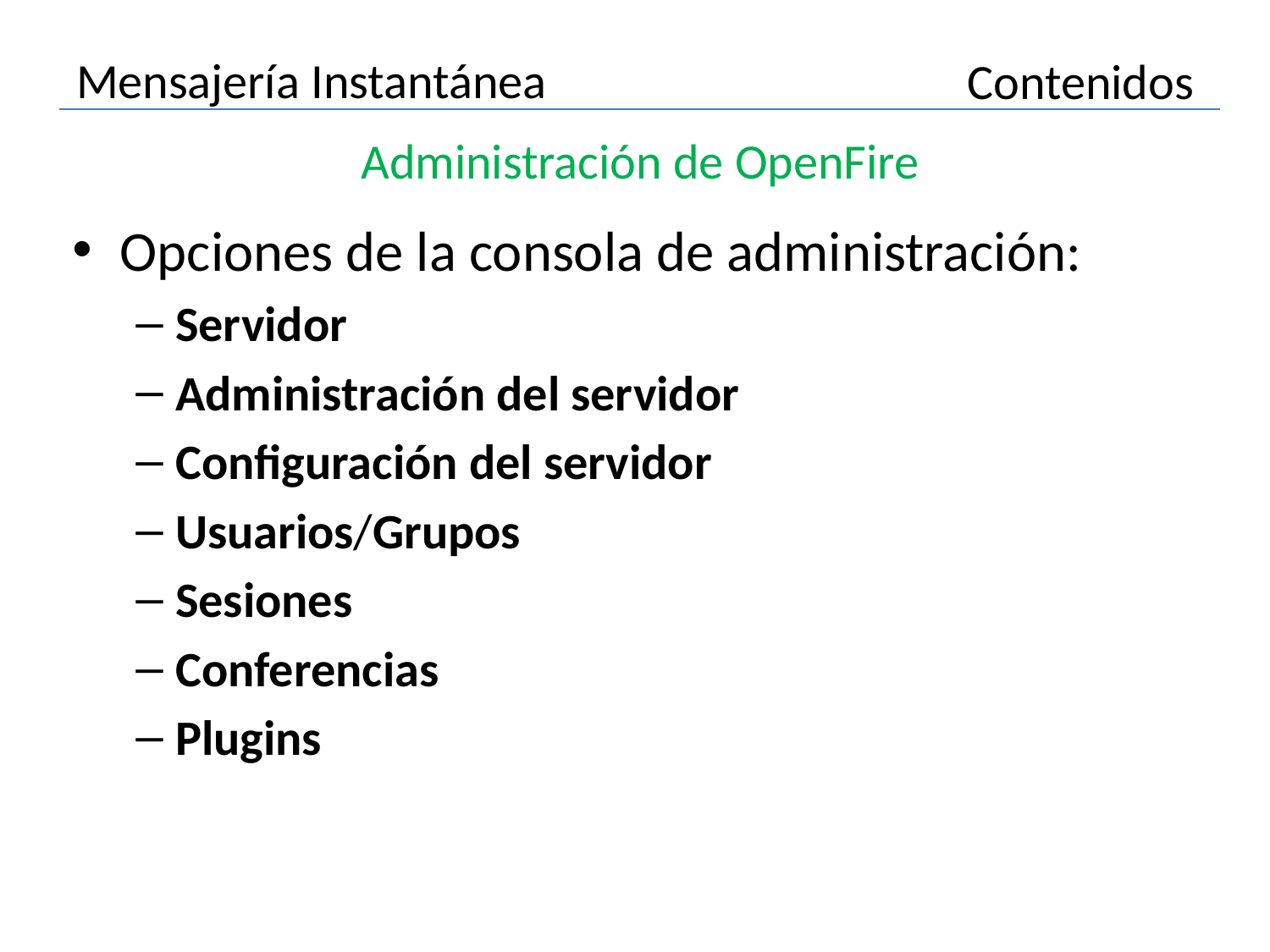

# Mensajería Instantánea
Contenidos
Administración de OpenFire
Opciones de la consola de administración:
Servidor
Administración del servidor
Configuración del servidor
Usuarios/Grupos
Sesiones
Conferencias
Plugins